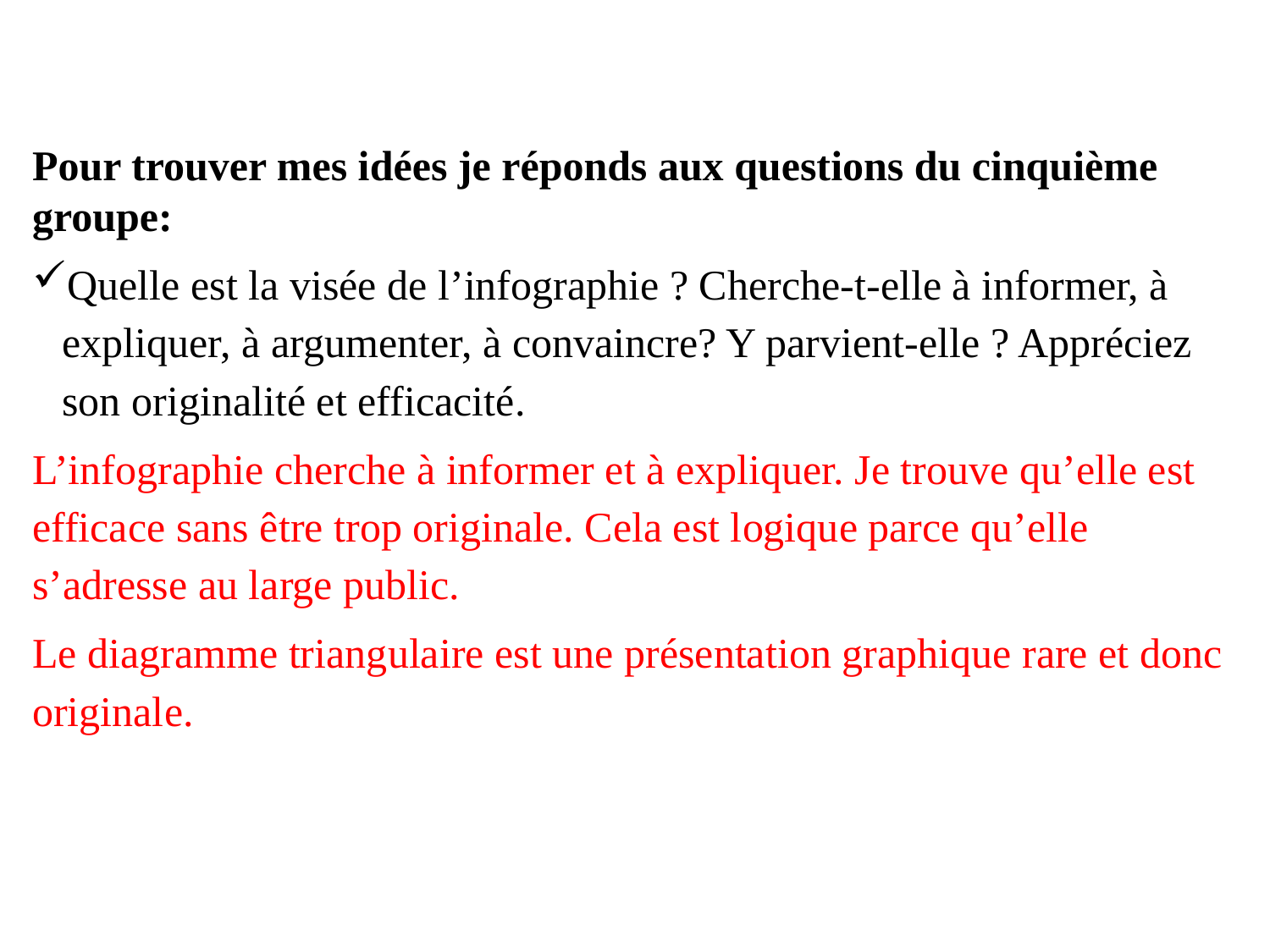

Pour trouver mes idées je réponds aux questions du cinquième groupe:
Quelle est la visée de l’infographie ? Cherche-t-elle à informer, à expliquer, à argumenter, à convaincre? Y parvient-elle ? Appréciez son originalité et efficacité.
L’infographie cherche à informer et à expliquer. Je trouve qu’elle est efficace sans être trop originale. Cela est logique parce qu’elle s’adresse au large public.
Le diagramme triangulaire est une présentation graphique rare et donc originale.